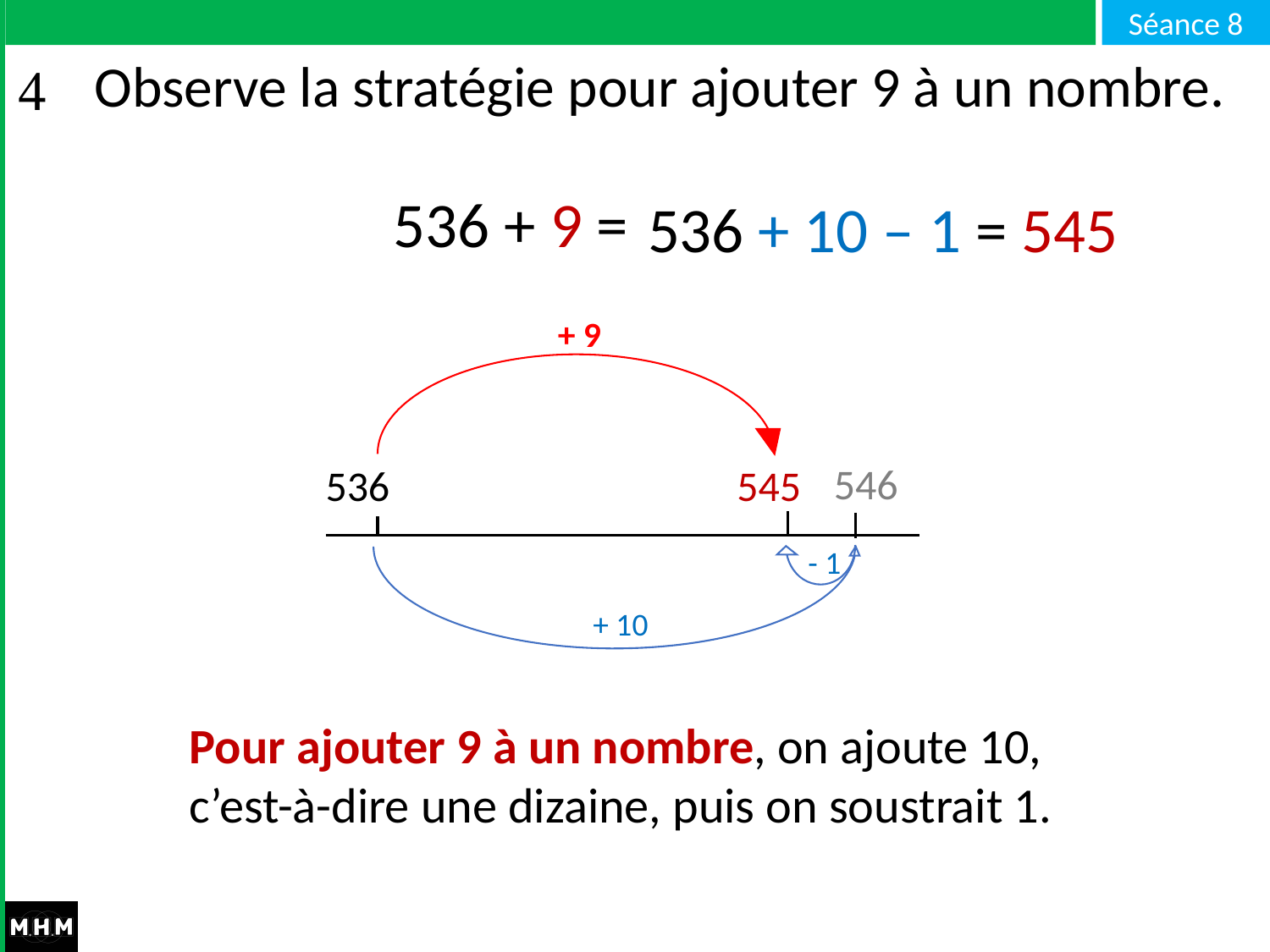

# Observe la stratégie pour ajouter 9 à un nombre.
536 + 9 =
536 + 10 – 1 = 545
+ 9

546
545
536
- 1

+ 10
Pour ajouter 9 à un nombre, on ajoute 10, c’est-à-dire une dizaine, puis on soustrait 1.